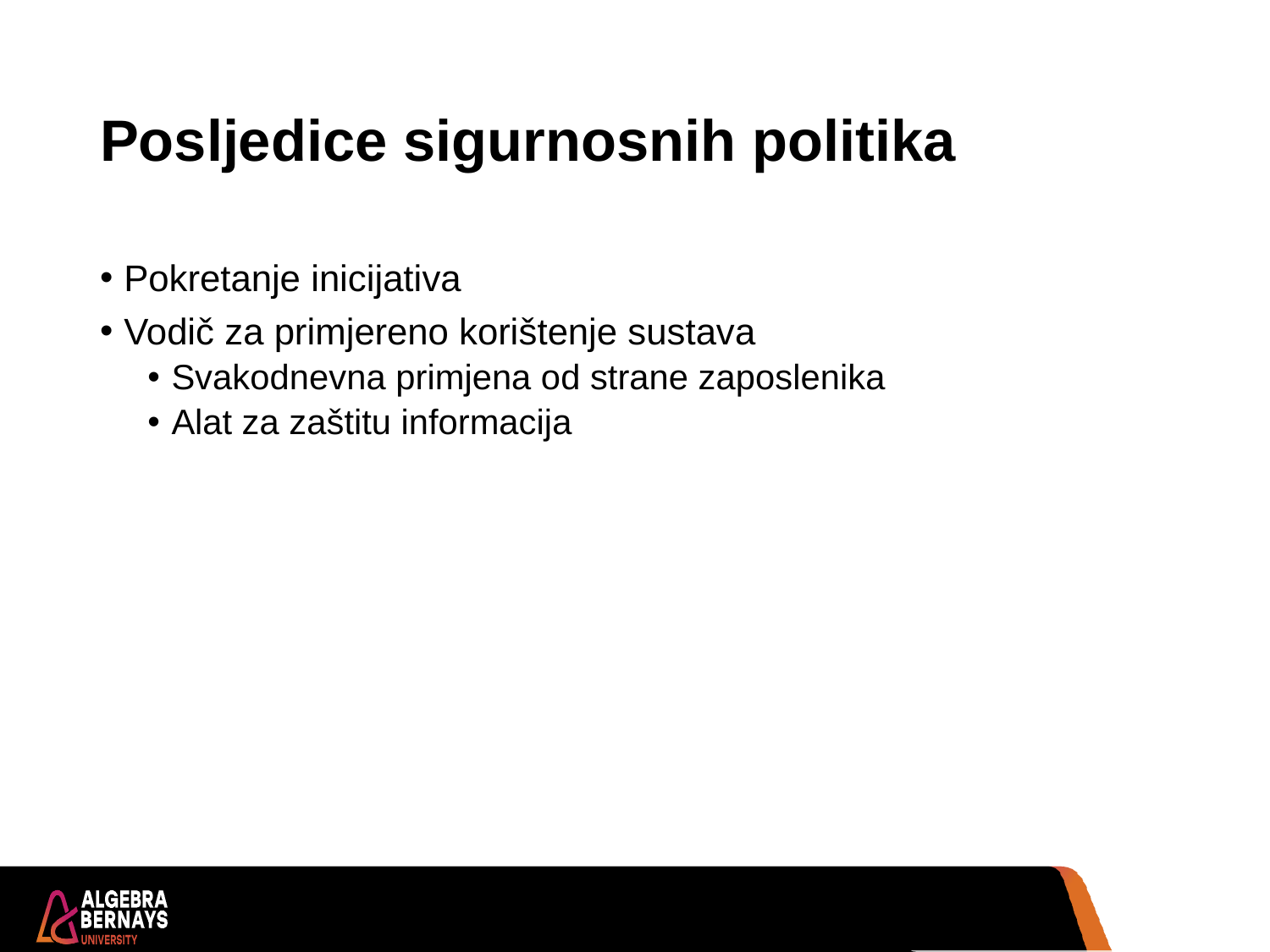

# Posljedice sigurnosnih politika
Pokretanje inicijativa
Vodič za primjereno korištenje sustava
Svakodnevna primjena od strane zaposlenika
Alat za zaštitu informacija